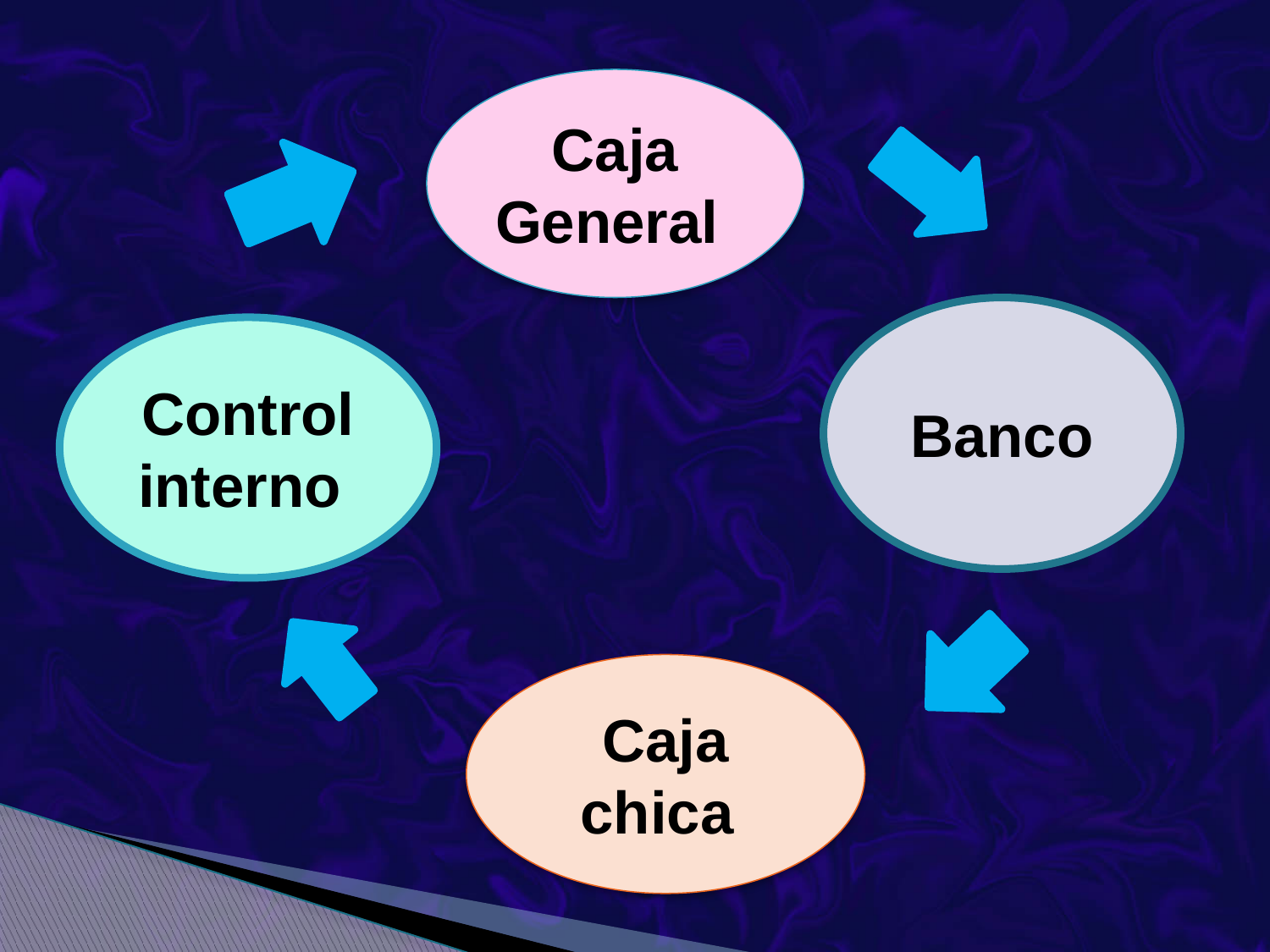

Caja General

Banco
Control interno

Caja chica